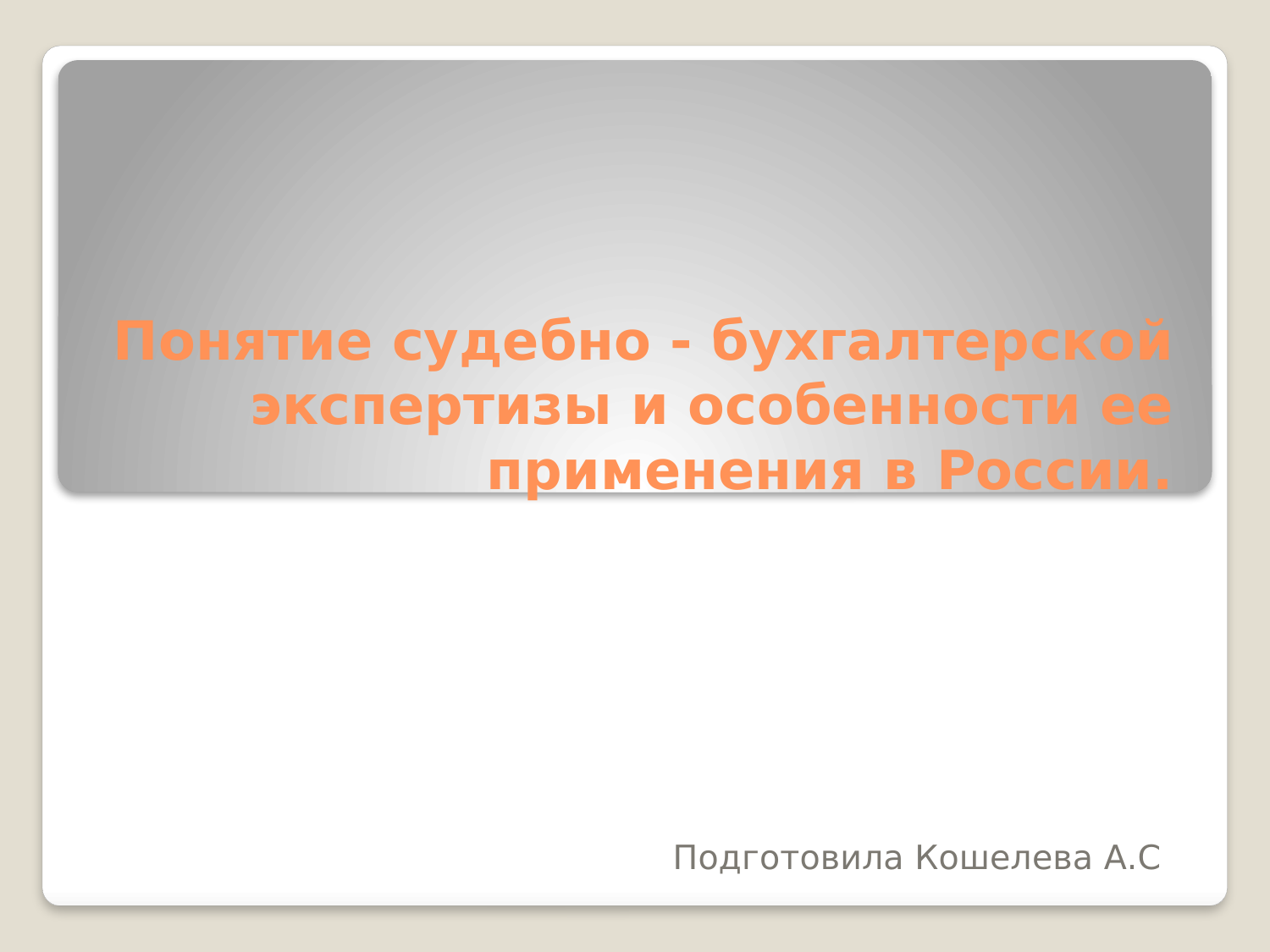

# Понятие судебно - бухгалтерской экспертизы и особенности ее применения в России.

Подготовила Кошелева А.С